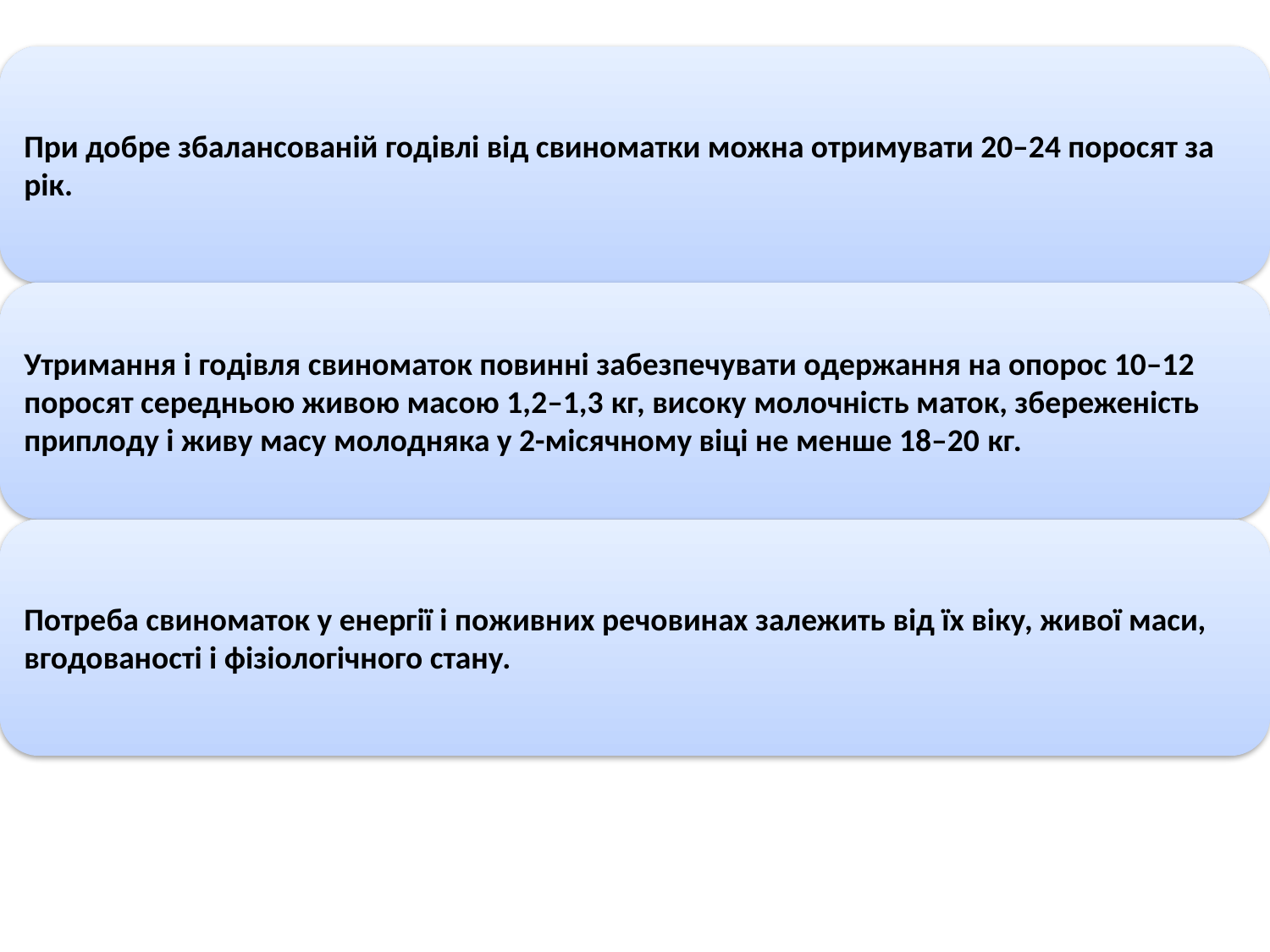

При добре збалансованій годівлі від свиноматки можна отримувати 20–24 поросят за рік.
Утримання і годівля свиноматок повинні забезпечувати одержання на опорос 10–12 поросят середньою живою масою 1,2–1,3 кг, високу молочність маток, збереженість приплоду і живу масу молодняка у 2-місячному віці не менше 18–20 кг.
Потреба свиноматок у енергії і поживних речовинах залежить від їх віку, живої маси, вгодованості і фізіологічного стану.